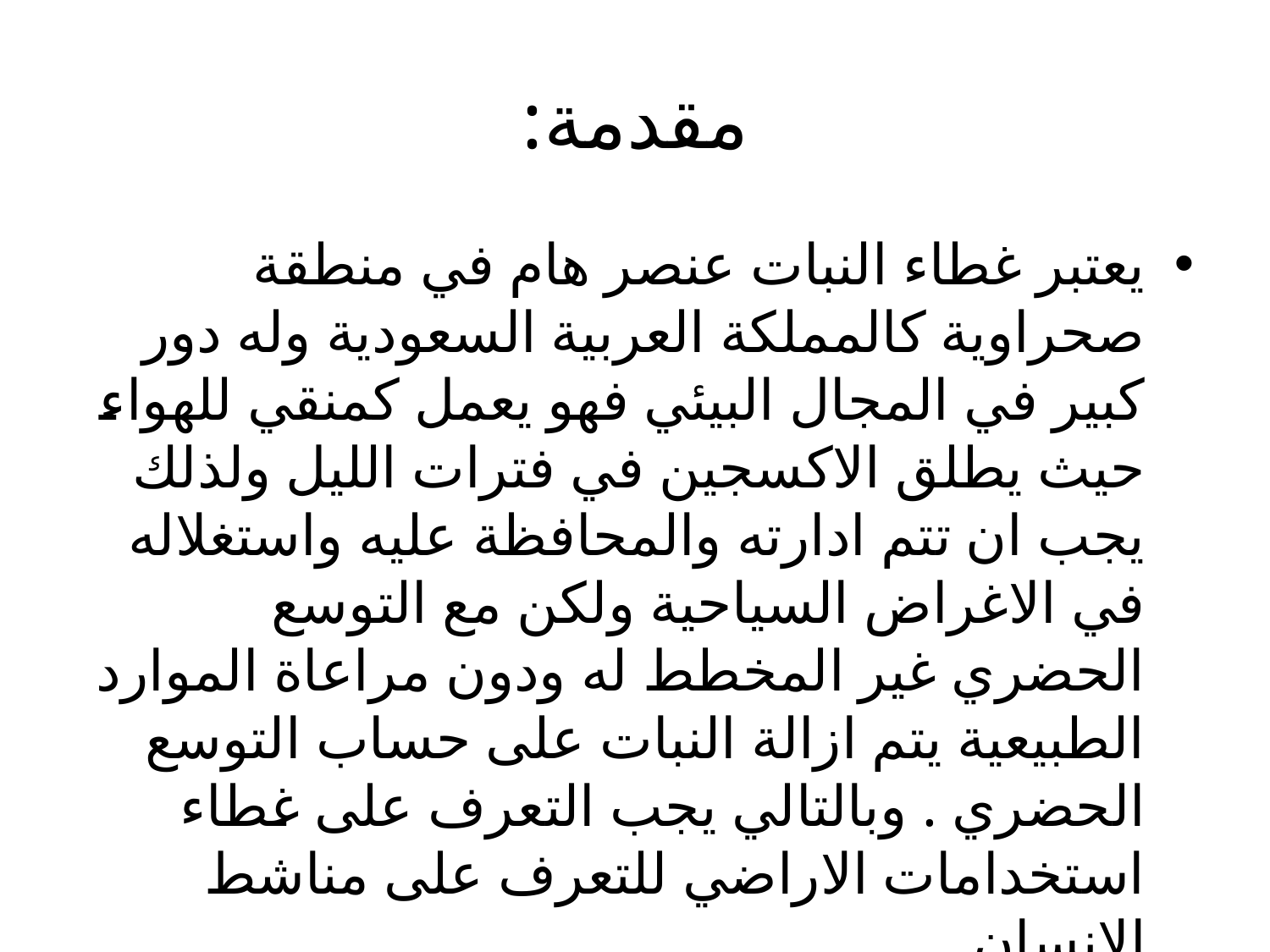

# مقدمة:
يعتبر غطاء النبات عنصر هام في منطقة صحراوية كالمملكة العربية السعودية وله دور كبير في المجال البيئي فهو يعمل كمنقي للهواء حيث يطلق الاكسجين في فترات الليل ولذلك يجب ان تتم ادارته والمحافظة عليه واستغلاله في الاغراض السياحية ولكن مع التوسع الحضري غير المخطط له ودون مراعاة الموارد الطبيعية يتم ازالة النبات على حساب التوسع الحضري . وبالتالي يجب التعرف على غطاء استخدامات الاراضي للتعرف على مناشط الانسان